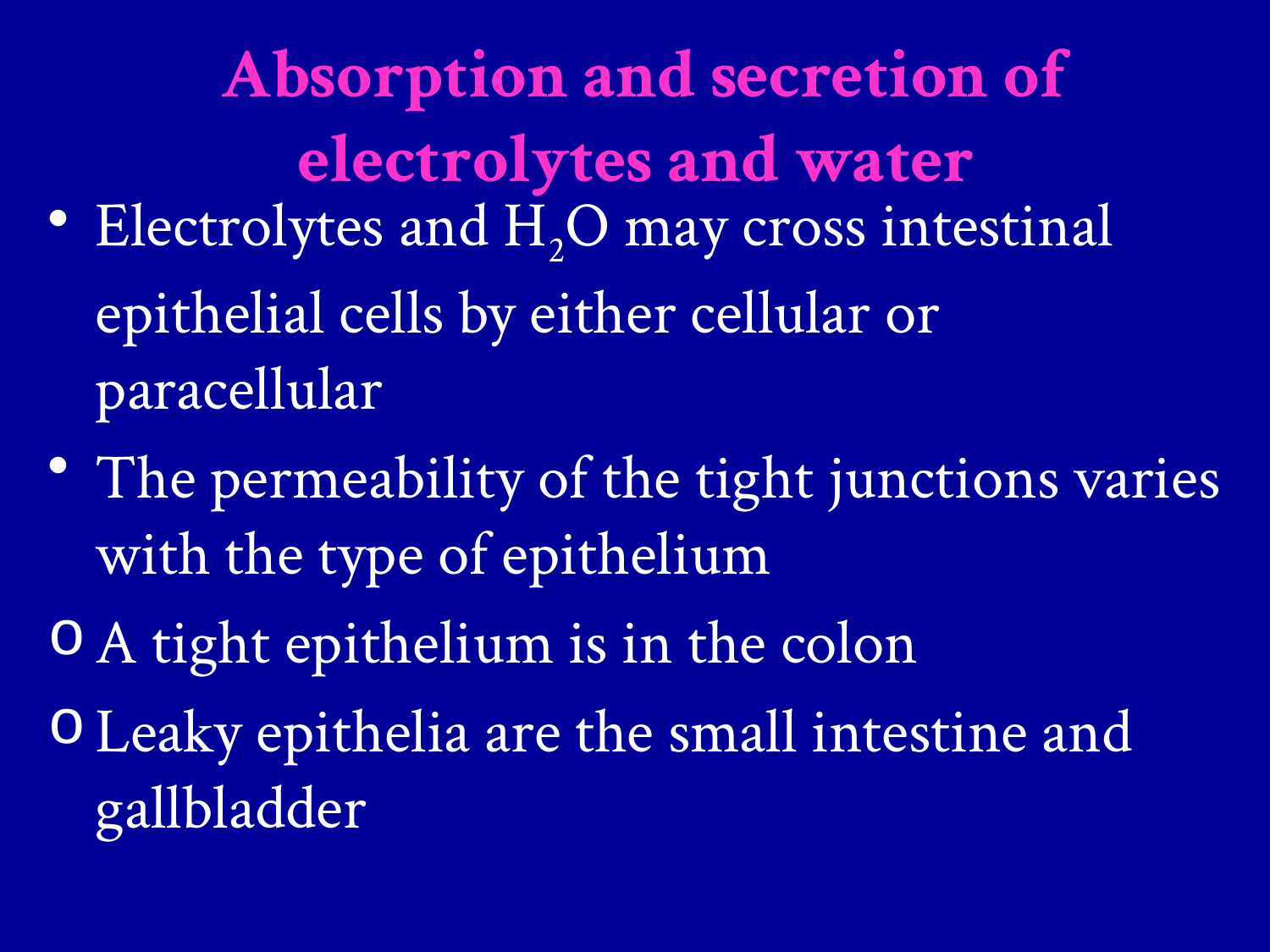

# Absorption and secretion of electrolytes and water
Electrolytes and H2O may cross intestinal epithelial cells by either cellular or paracellular
The permeability of the tight junctions varies with the type of epithelium
A tight epithelium is in the colon
Leaky epithelia are the small intestine and gallbladder